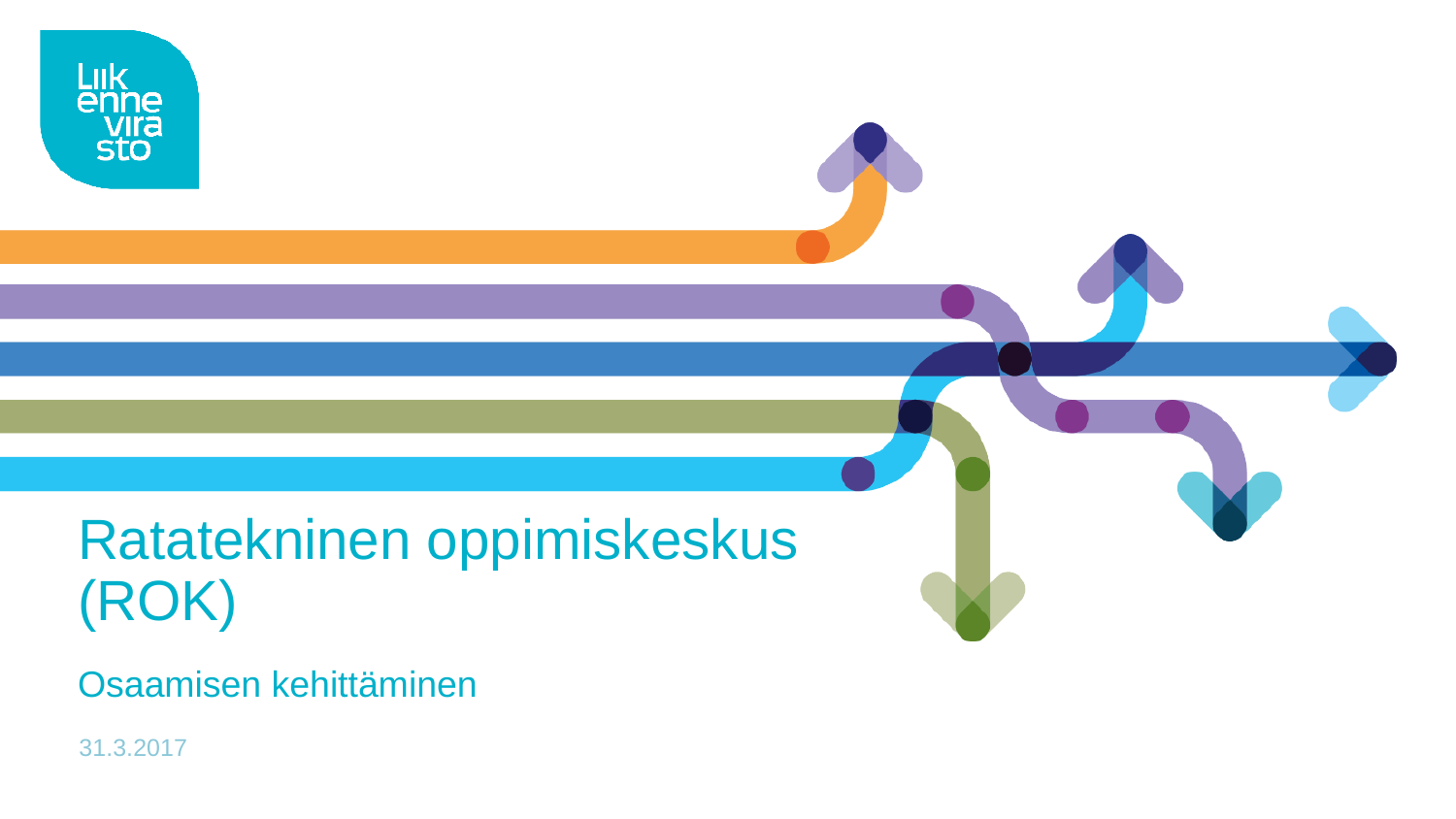

# Ratatekninen oppimiskeskus (ROK)
Osaamisen kehittäminen

31.3.2017